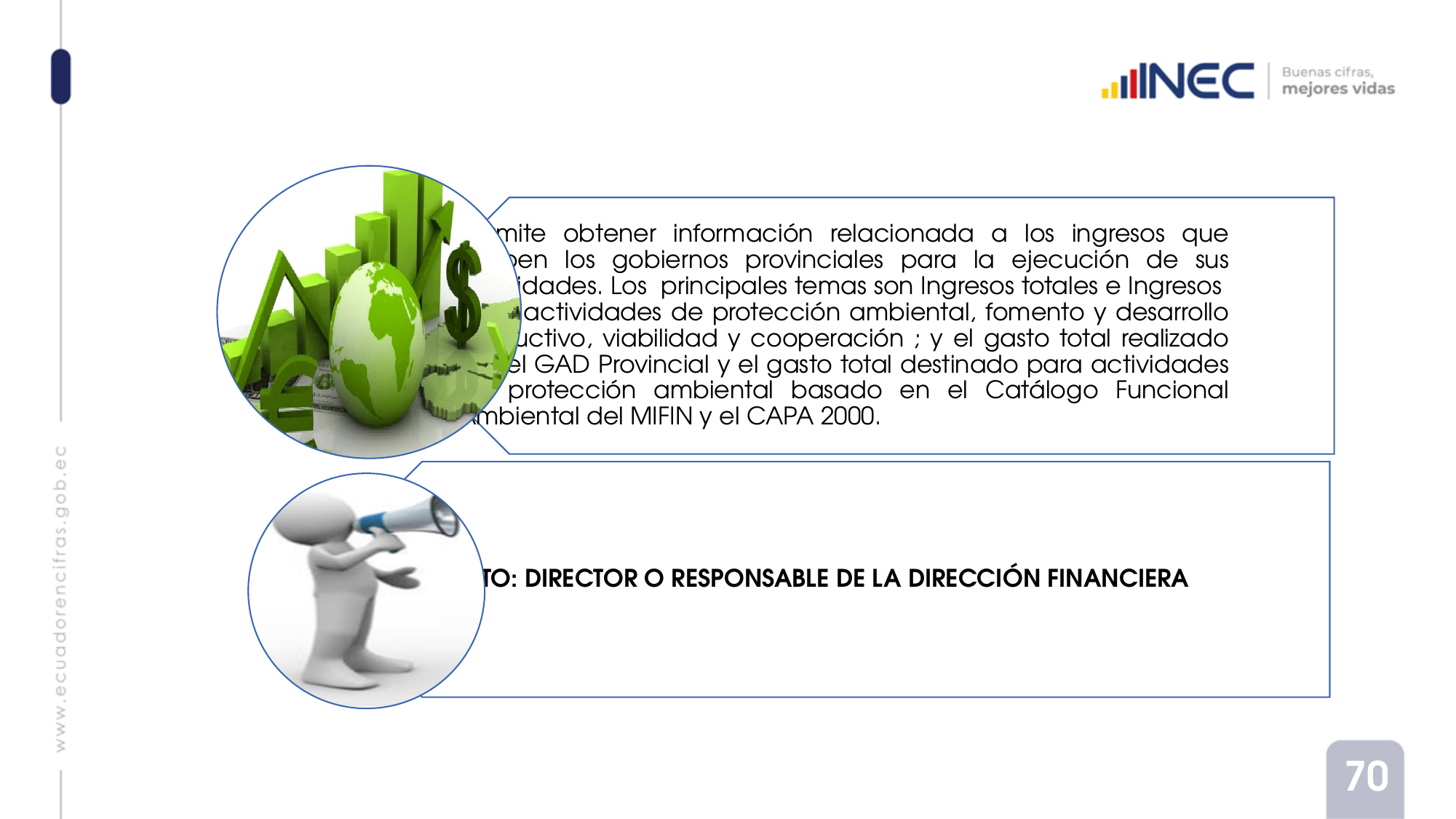

Permite obtener información relacionada a los ingresos que reciben los gobiernos provinciales para la ejecución de sus actividades. Los  principales temas son Ingresos totales e Ingresos  para actividades de protección ambiental, fomento y desarrollo productivo, viabilidad y cooperación ; y el gasto total realizado por el GAD Provincial y el gasto total destinado para actividades de protección ambiental basado en el Catálogo Funcional Ambiental del MIFIN y el CAPA 2000.
DIRECTO: DIRECTOR O RESPONSABLE DE LA DIRECCIÓN FINANCIERA
70